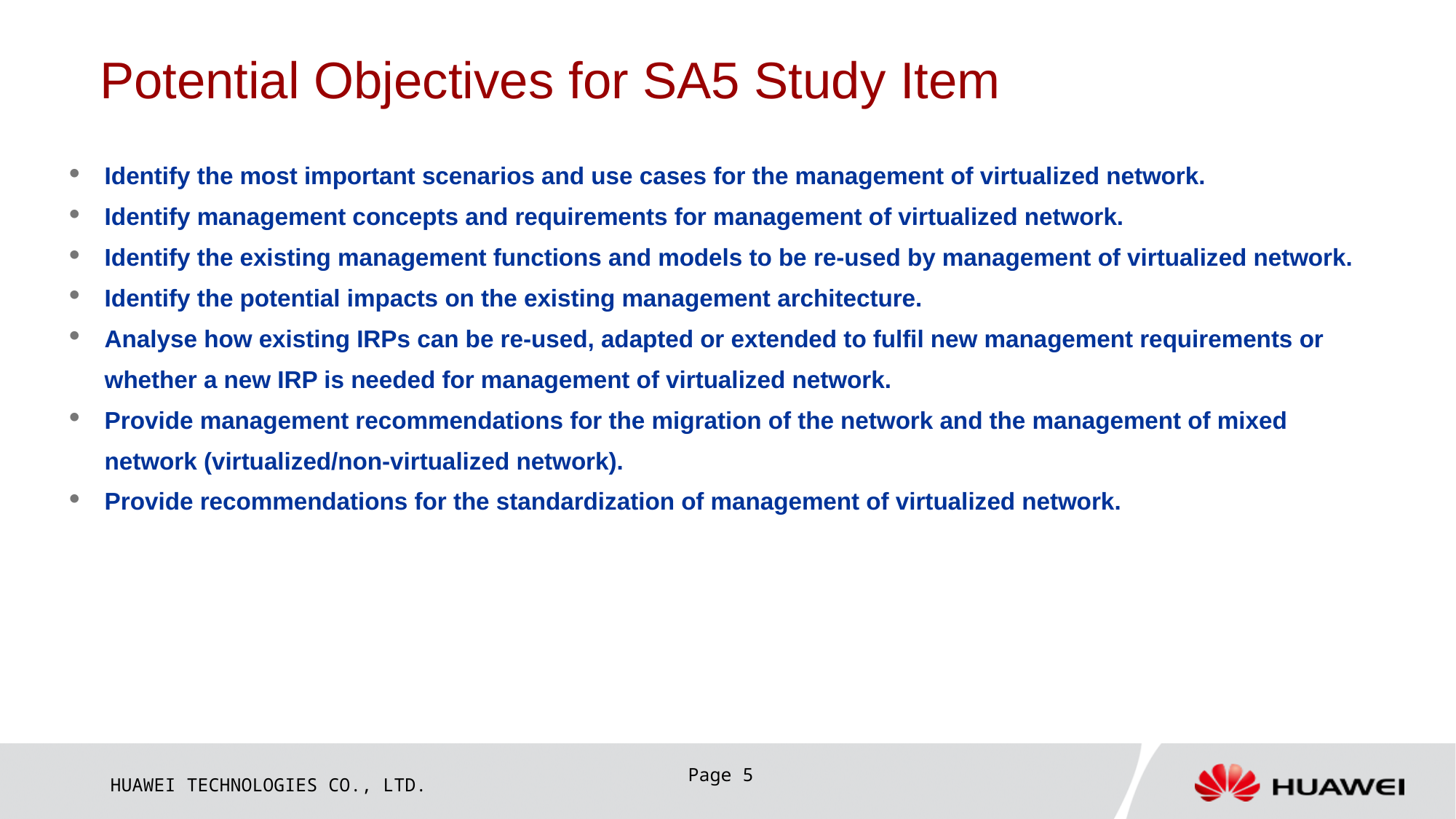

# Potential Objectives for SA5 Study Item
Identify the most important scenarios and use cases for the management of virtualized network.
Identify management concepts and requirements for management of virtualized network.
Identify the existing management functions and models to be re-used by management of virtualized network.
Identify the potential impacts on the existing management architecture.
Analyse how existing IRPs can be re-used, adapted or extended to fulfil new management requirements or whether a new IRP is needed for management of virtualized network.
Provide management recommendations for the migration of the network and the management of mixed network (virtualized/non-virtualized network).
Provide recommendations for the standardization of management of virtualized network.

Page 5